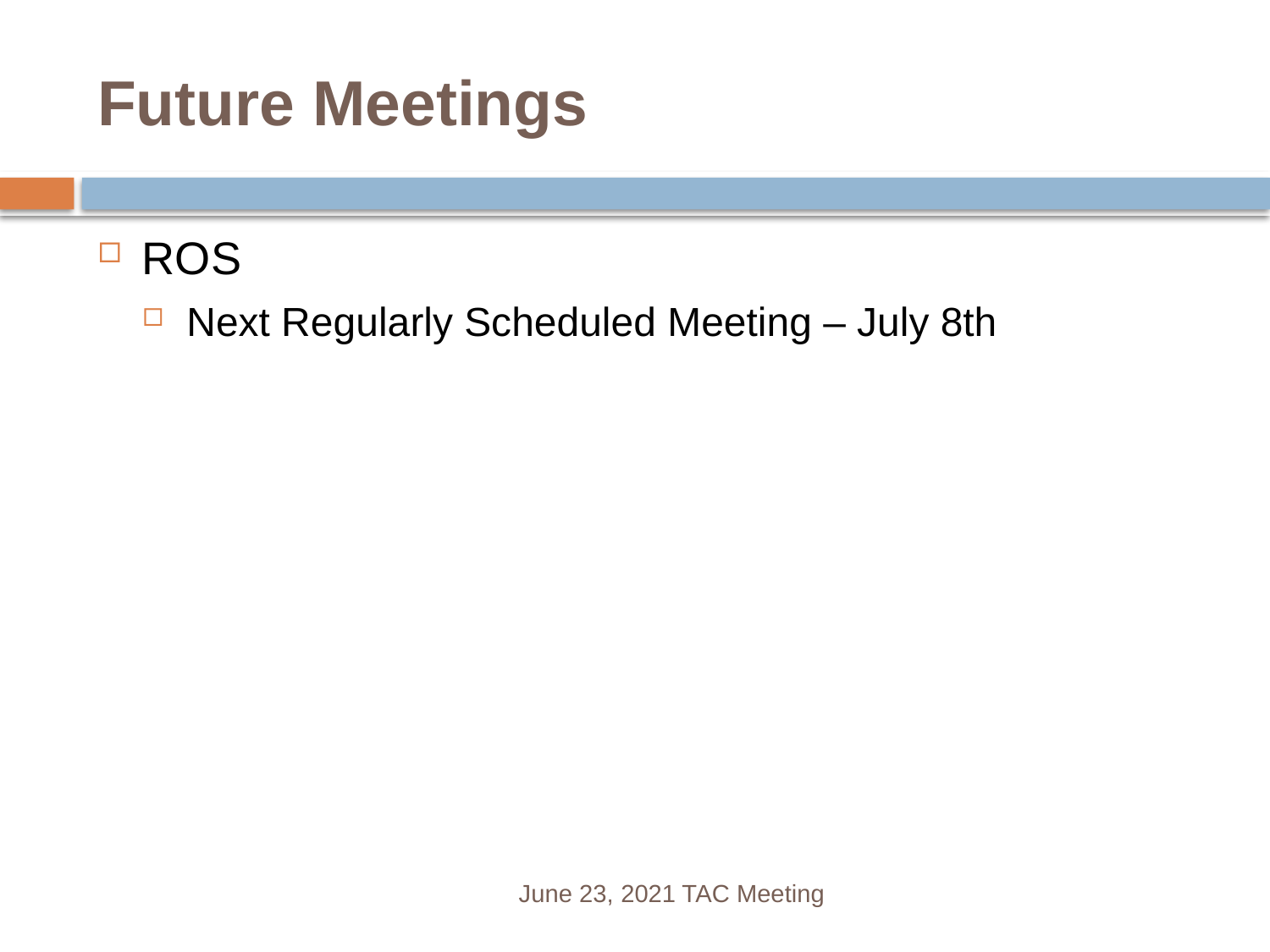

# Future Meetings
ROS
Next Regularly Scheduled Meeting – July 8th

June 23, 2021 TAC Meeting